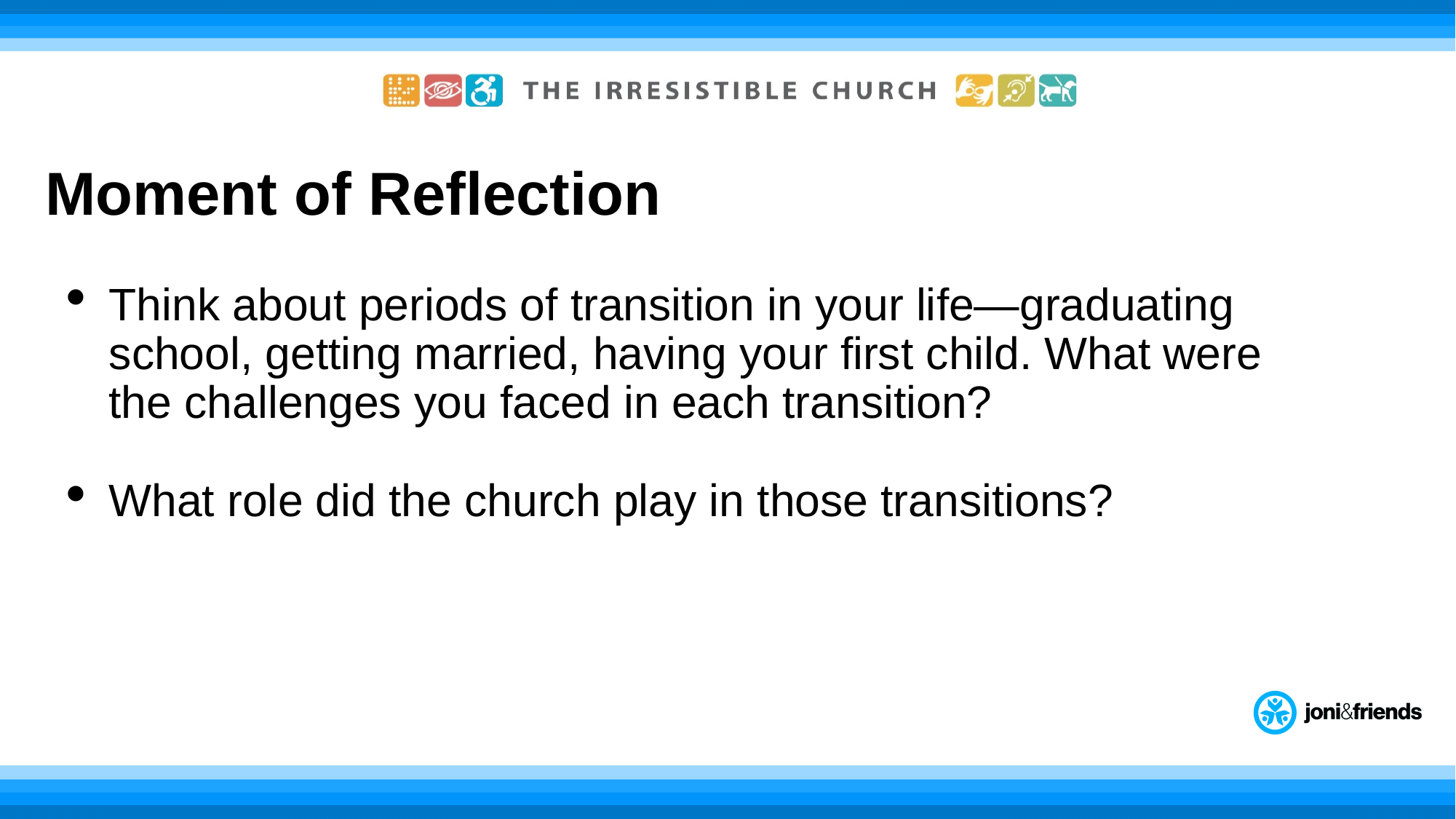

Moment of Reflection

Think about periods of transition in your life—graduating school, getting married, having your first child. What were the challenges you faced in each transition?

What role did the church play in those transitions?